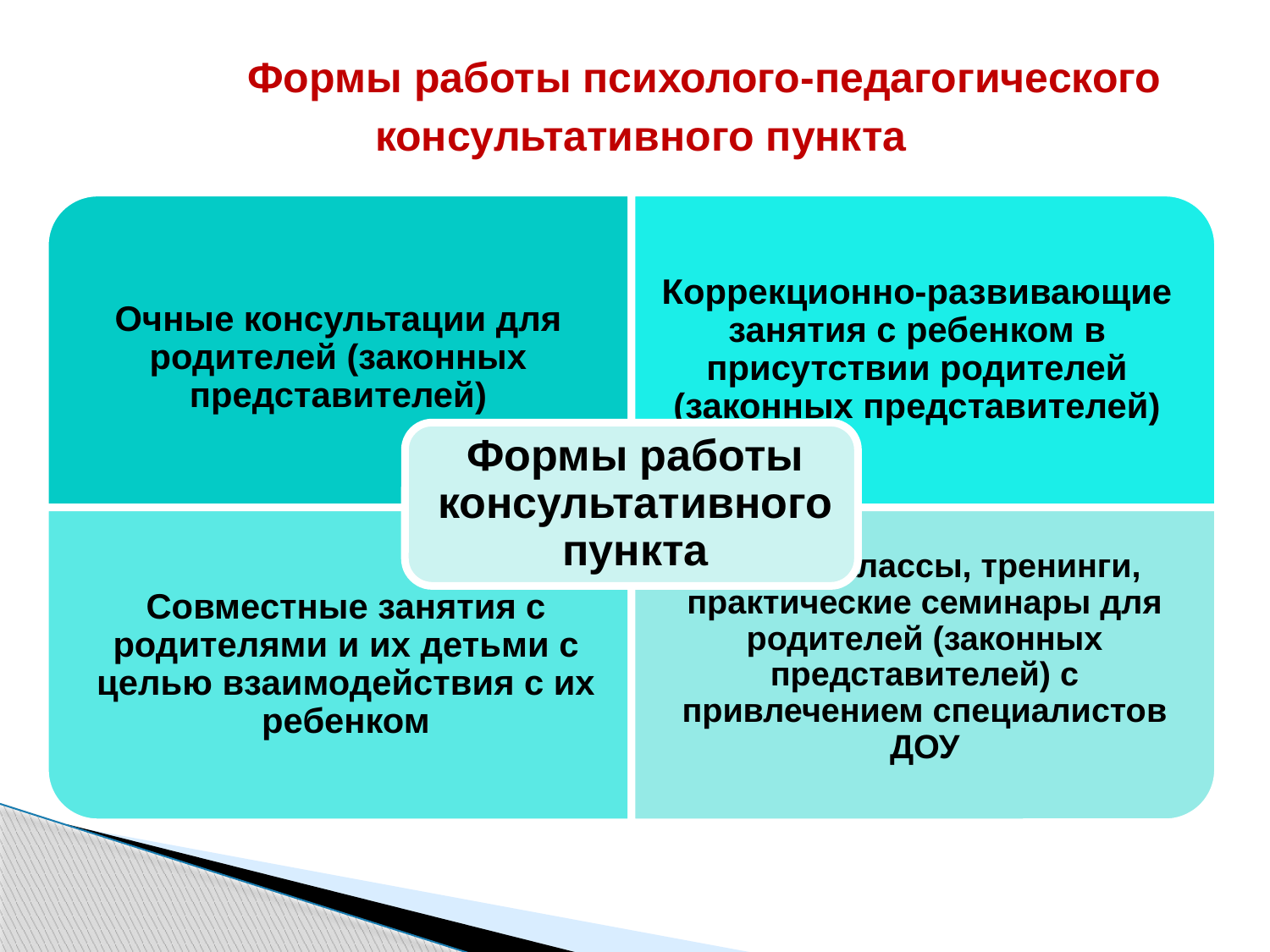

Формы работы психолого-педагогического консультативного пункта

Очные консультации для родителей (законных представителей)
Коррекционно-развивающие занятия с ребенком в присутствии родителей (законных представителей)
Совместные занятия с родителями и их детьми с целью взаимодействия с их ребенком
Мастер-классы, тренинги, практические семинары для родителей (законных представителей) с привлечением специалистов ДОУ
Формы работы консультативного пункта